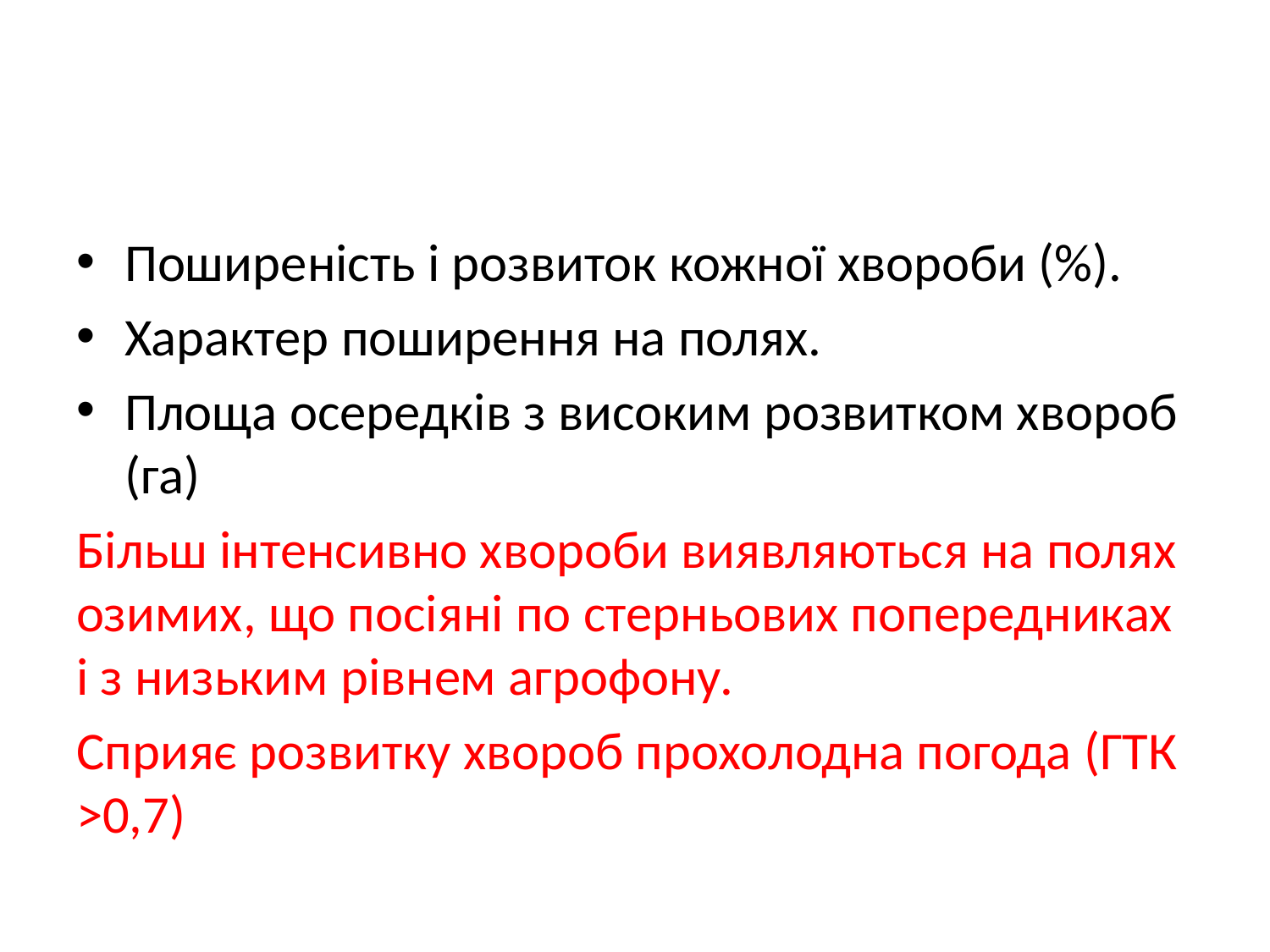

#
Поширеність і розвиток кожної хвороби (%).
Характер поширення на полях.
Площа осередків з високим розвитком хвороб (га)
Більш інтенсивно хвороби виявляються на полях озимих, що посіяні по стерньових попередниках і з низьким рівнем агрофону.
Сприяє розвитку хвороб прохолодна погода (ГТК >0,7)